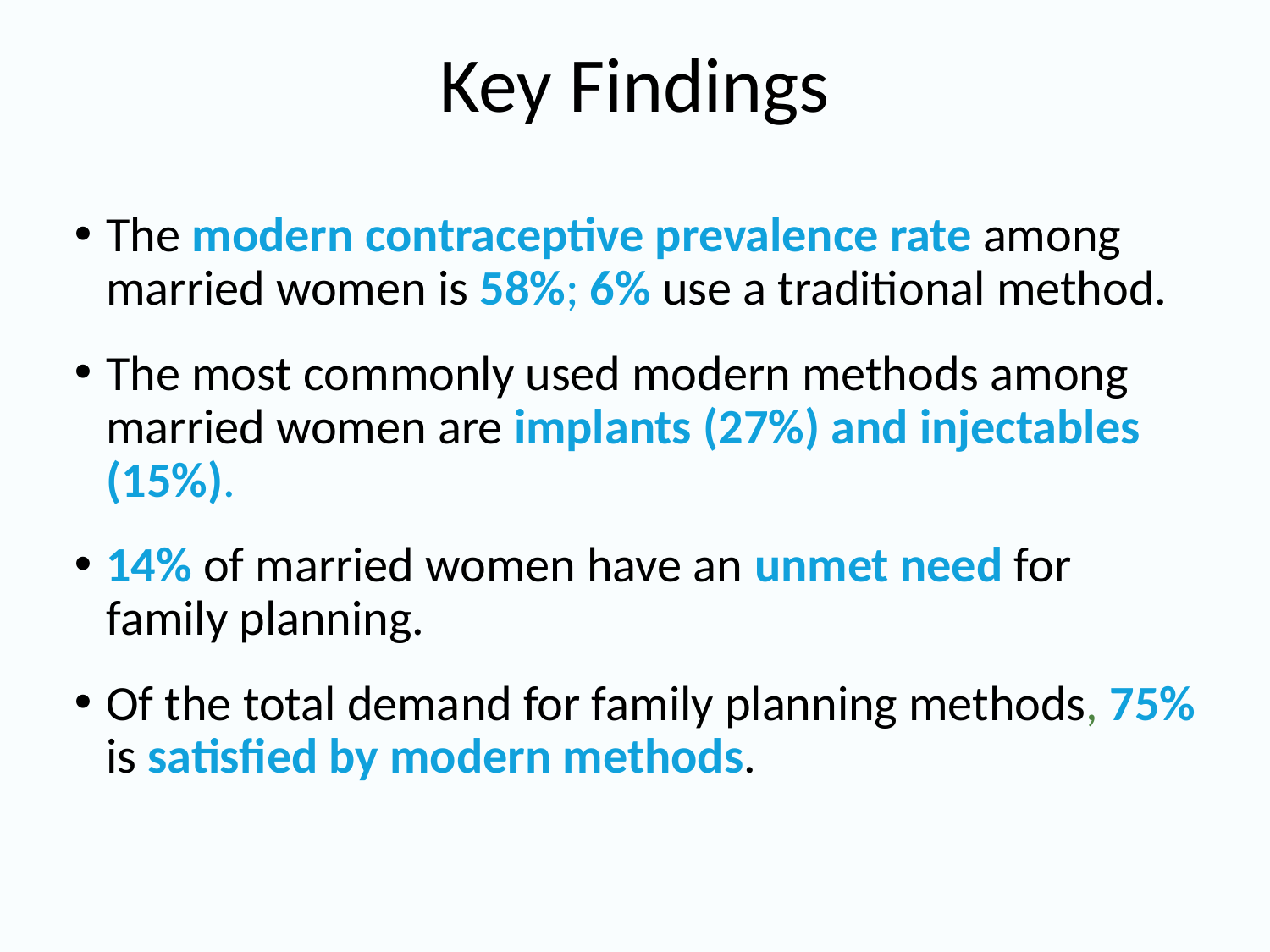

# Key Findings
The modern contraceptive prevalence rate among married women is 58%; 6% use a traditional method.
The most commonly used modern methods among married women are implants (27%) and injectables (15%).
14% of married women have an unmet need for family planning.
Of the total demand for family planning methods, 75% is satisfied by modern methods.